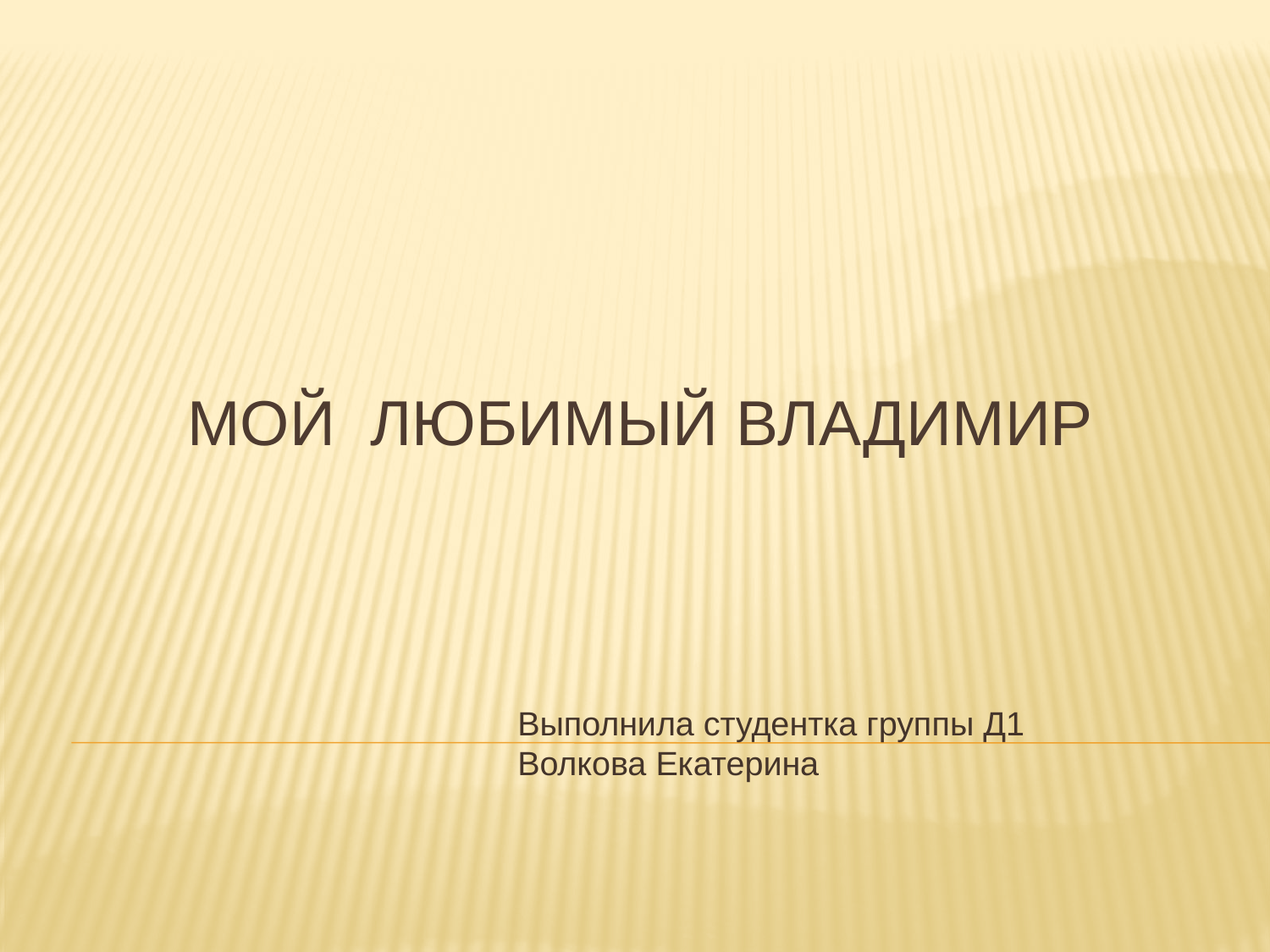

# Мой  любимый Владимир
Выполнила студентка группы Д1 Волкова Екатерина